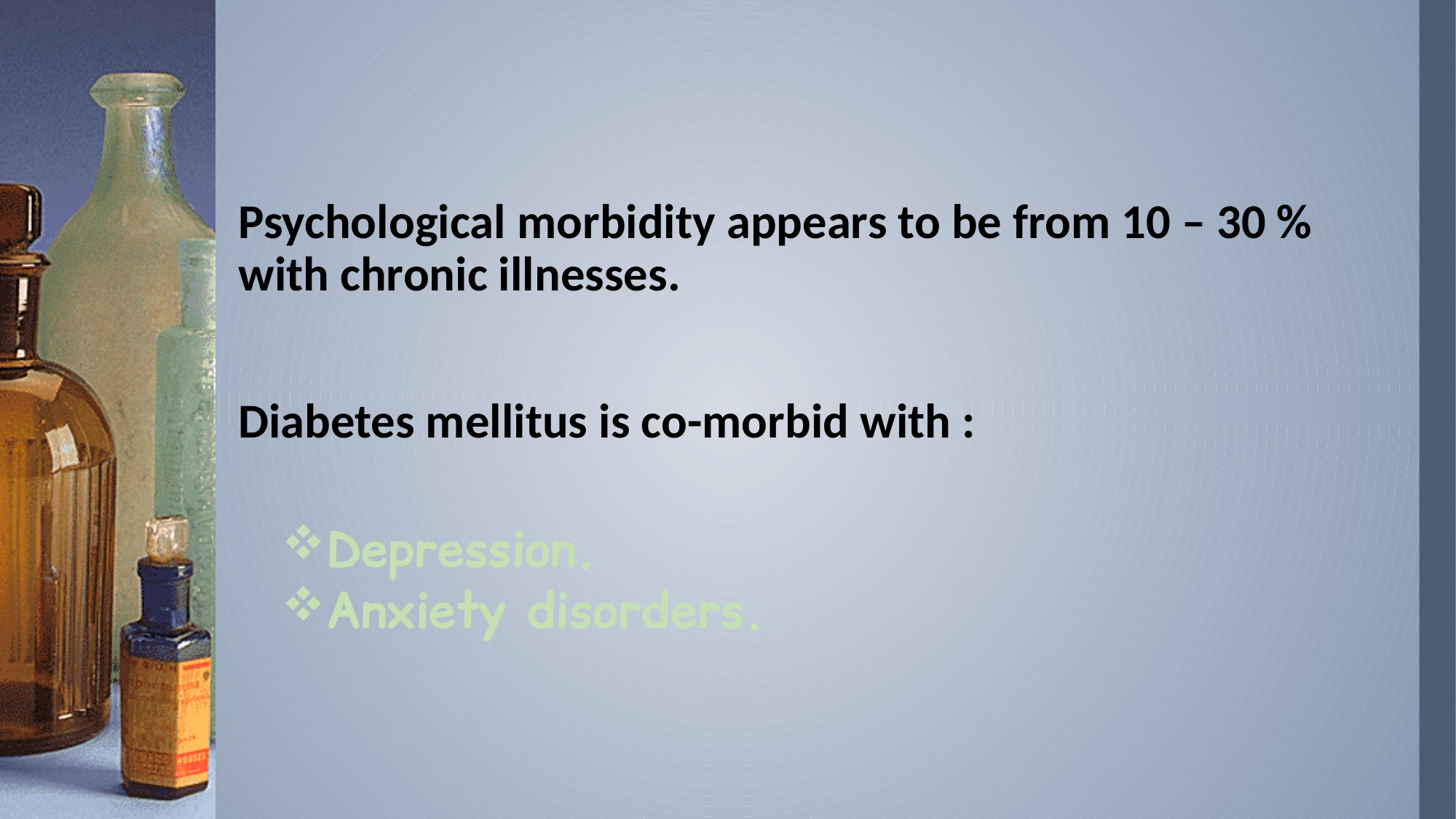

#
Psychological morbidity appears to be from 10 – 30 % with chronic illnesses.

Diabetes mellitus is co-morbid with :

Depression.
Anxiety disorders.